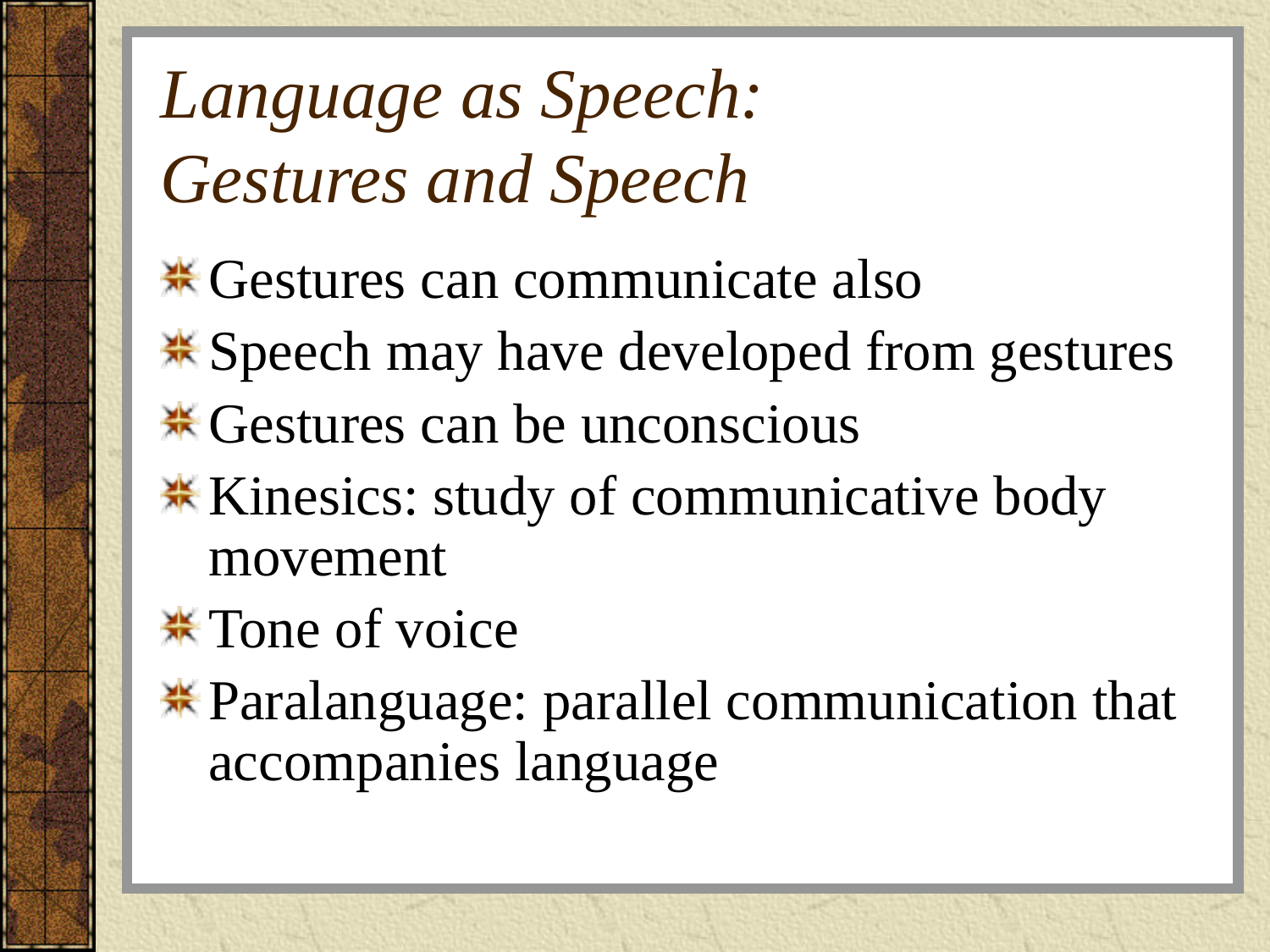

# Language as Speech: Gestures and Speech
Gestures can communicate also
Speech may have developed from gestures
Gestures can be unconscious
Kinesics: study of communicative body movement
Tone of voice
Paralanguage: parallel communication that accompanies language